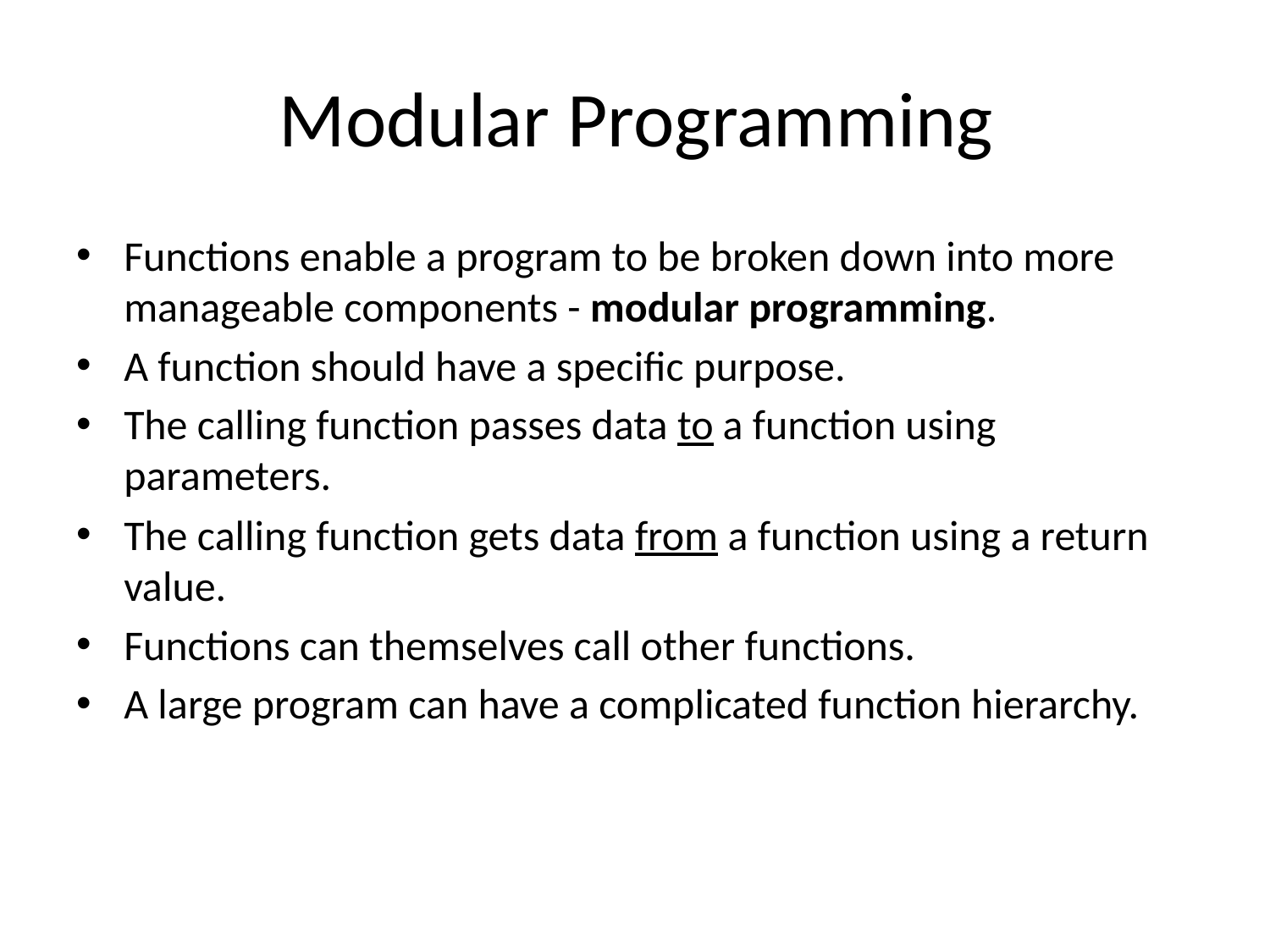

# Modular Programming
Functions enable a program to be broken down into more manageable components - modular programming.
A function should have a specific purpose.
The calling function passes data to a function using parameters.
The calling function gets data from a function using a return value.
Functions can themselves call other functions.
A large program can have a complicated function hierarchy.